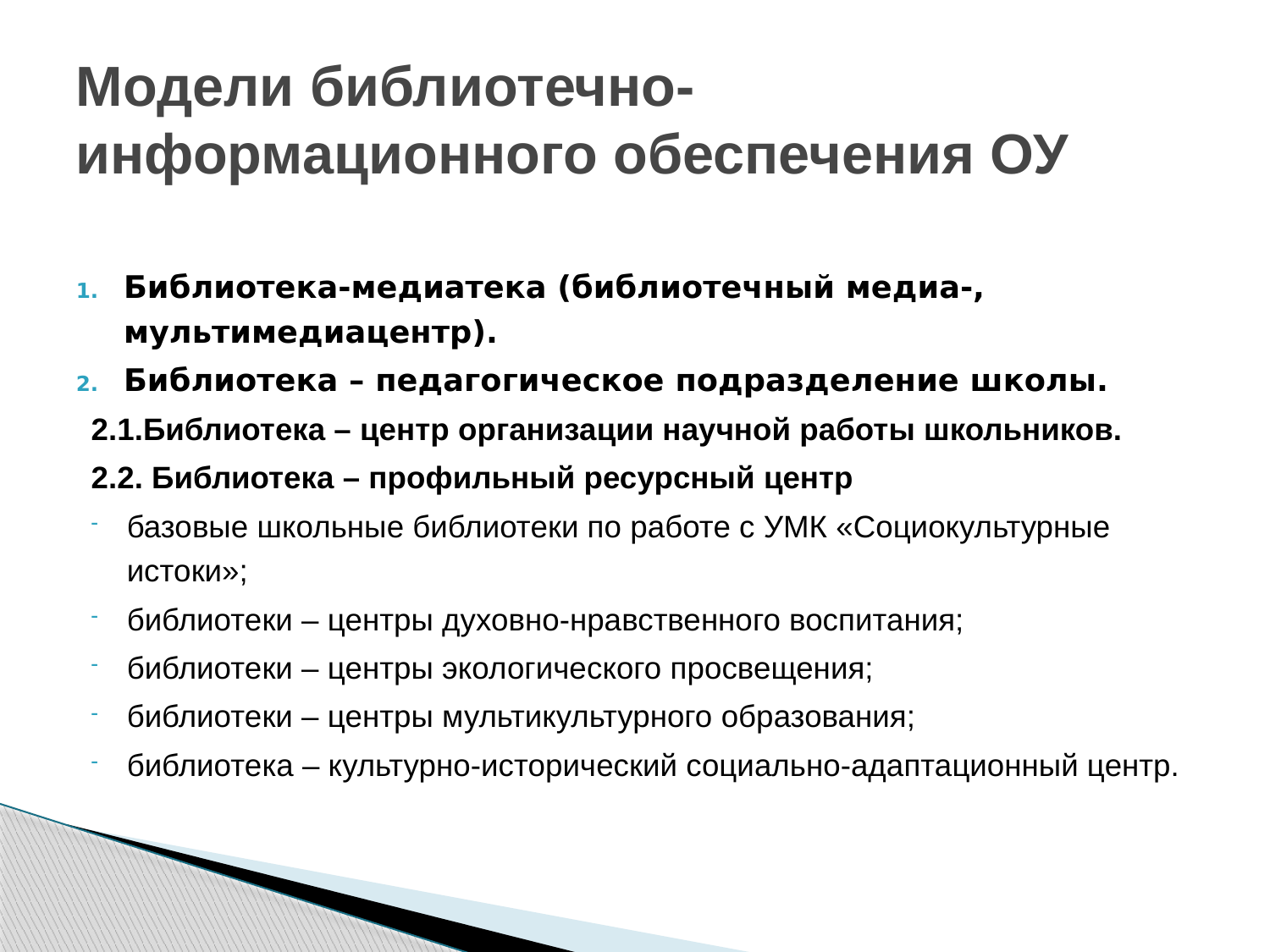

# Модели библиотечно-информационного обеспечения ОУ
Библиотека-медиатека (библиотечный медиа-, мультимедиацентр).
Библиотека – педагогическое подразделение школы.
2.1.Библиотека – центр организации научной работы школьников.
2.2. Библиотека – профильный ресурсный центр
базовые школьные библиотеки по работе с УМК «Социокультурные истоки»;
библиотеки – центры духовно-нравственного воспитания;
библиотеки – центры экологического просвещения;
библиотеки – центры мультикультурного образования;
библиотека – культурно-исторический социально-адаптационный центр.